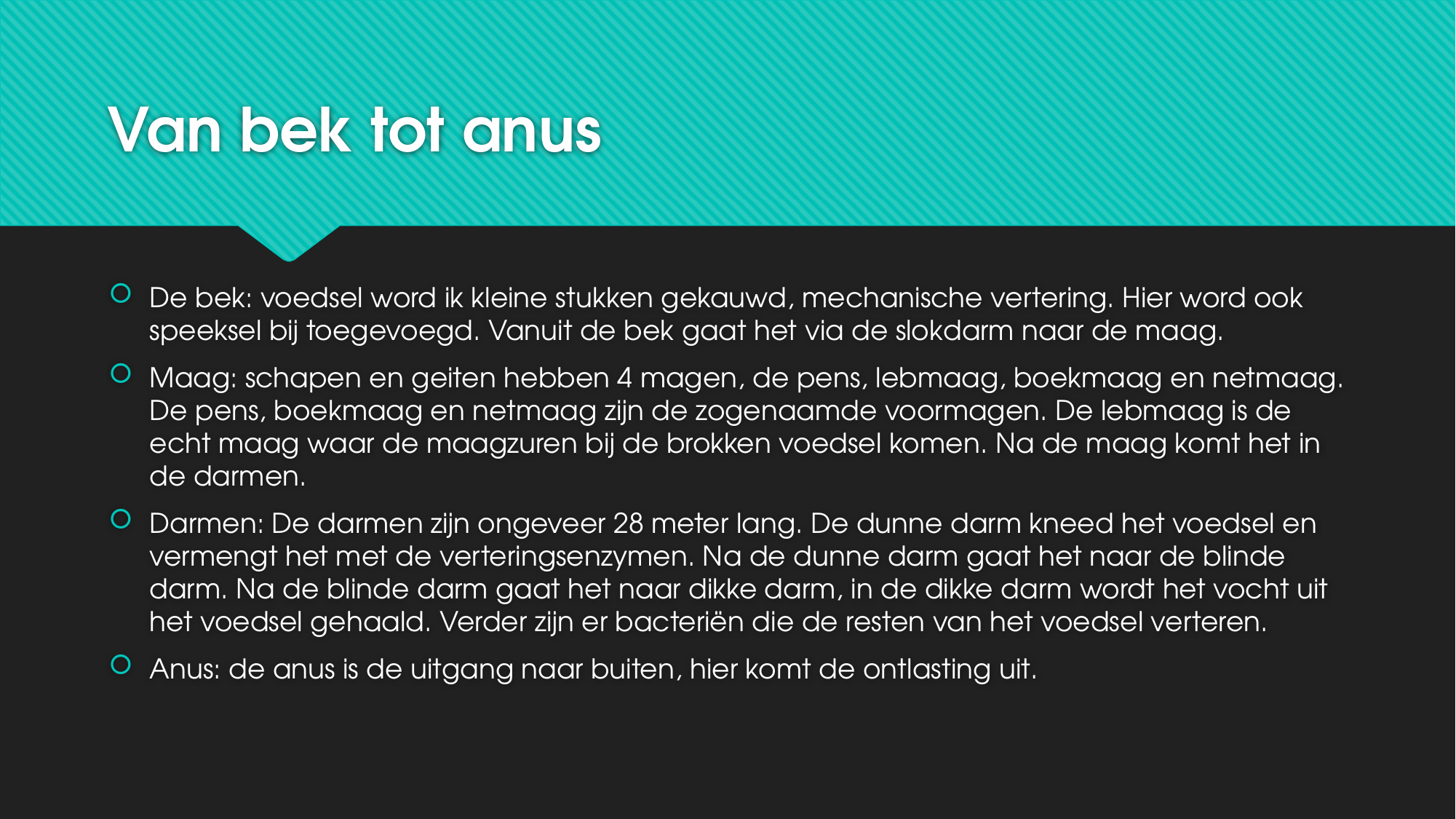

# Van bek tot anus
De bek: voedsel word ik kleine stukken gekauwd, mechanische vertering. Hier word ook speeksel bij toegevoegd. Vanuit de bek gaat het via de slokdarm naar de maag.
Maag: schapen en geiten hebben 4 magen, de pens, lebmaag, boekmaag en netmaag. De pens, boekmaag en netmaag zijn de zogenaamde voormagen. De lebmaag is de echt maag waar de maagzuren bij de brokken voedsel komen. Na de maag komt het in de darmen.
Darmen: De darmen zijn ongeveer 28 meter lang. De dunne darm kneed het voedsel en vermengt het met de verteringsenzymen. Na de dunne darm gaat het naar de blinde darm. Na de blinde darm gaat het naar dikke darm, in de dikke darm wordt het vocht uit het voedsel gehaald. Verder zijn er bacteriën die de resten van het voedsel verteren.
Anus: de anus is de uitgang naar buiten, hier komt de ontlasting uit.